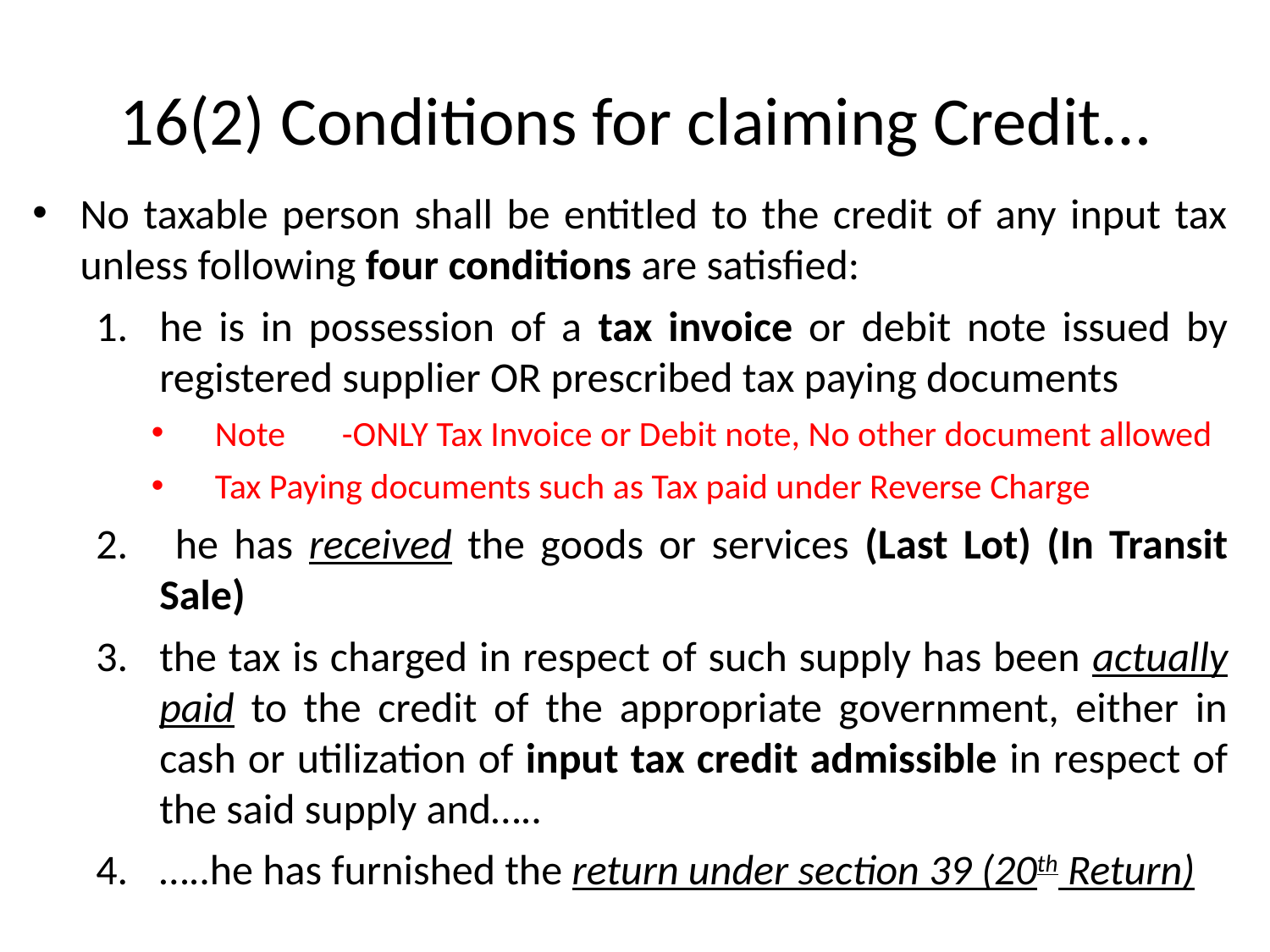

# 16(2) Conditions for claiming Credit…
No taxable person shall be entitled to the credit of any input tax unless following four conditions are satisfied:
he is in possession of a tax invoice or debit note issued by registered supplier OR prescribed tax paying documents
Note	-ONLY Tax Invoice or Debit note, No other document allowed
Tax Paying documents such as Tax paid under Reverse Charge
 he has received the goods or services (Last Lot) (In Transit Sale)
the tax is charged in respect of such supply has been actually paid to the credit of the appropriate government, either in cash or utilization of input tax credit admissible in respect of the said supply and…..
…..he has furnished the return under section 39 (20th Return)